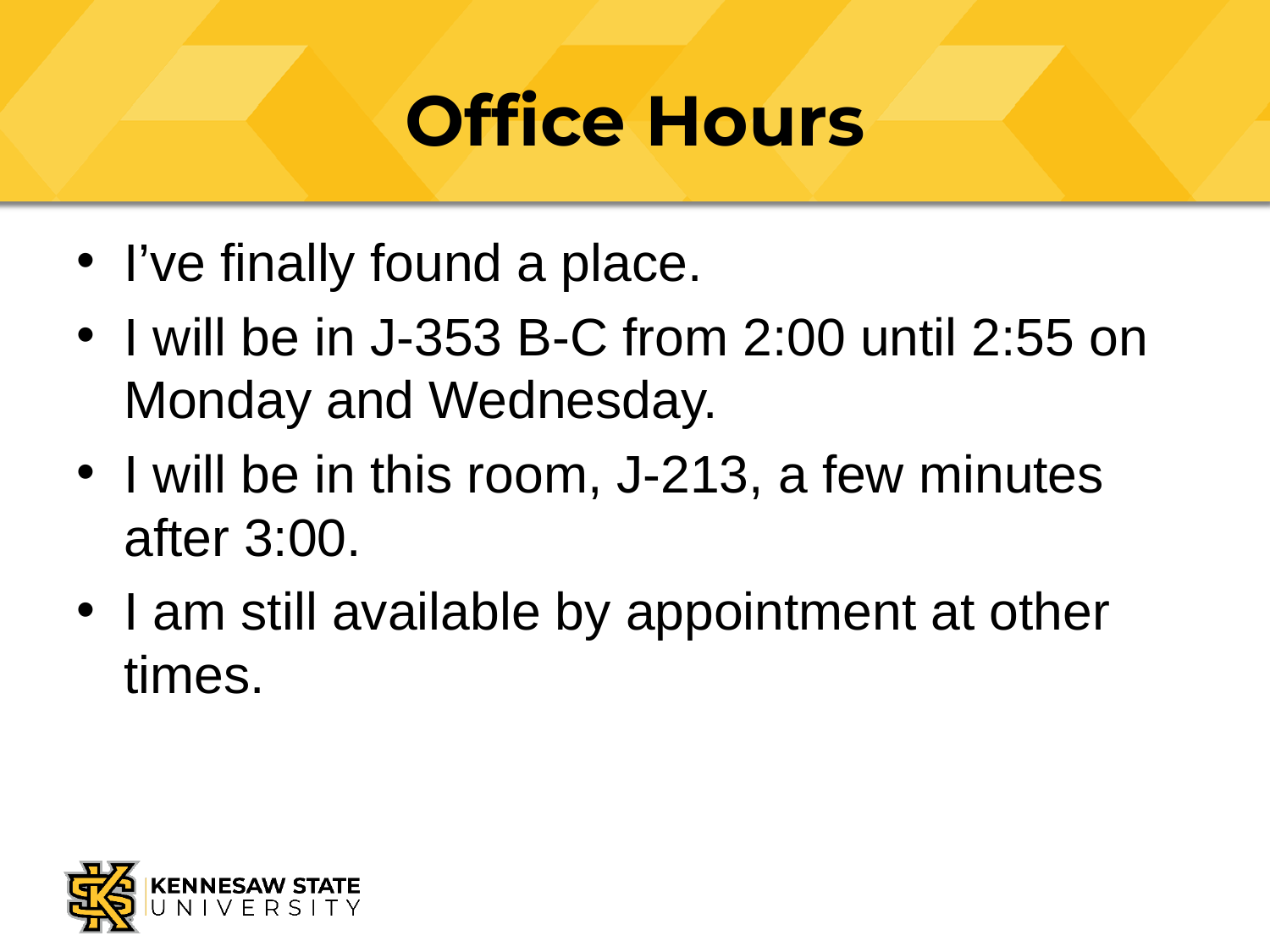

# Office Hours
I’ve finally found a place.
I will be in J-353 B-C from 2:00 until 2:55 on Monday and Wednesday.
I will be in this room, J-213, a few minutes after 3:00.
I am still available by appointment at other times.